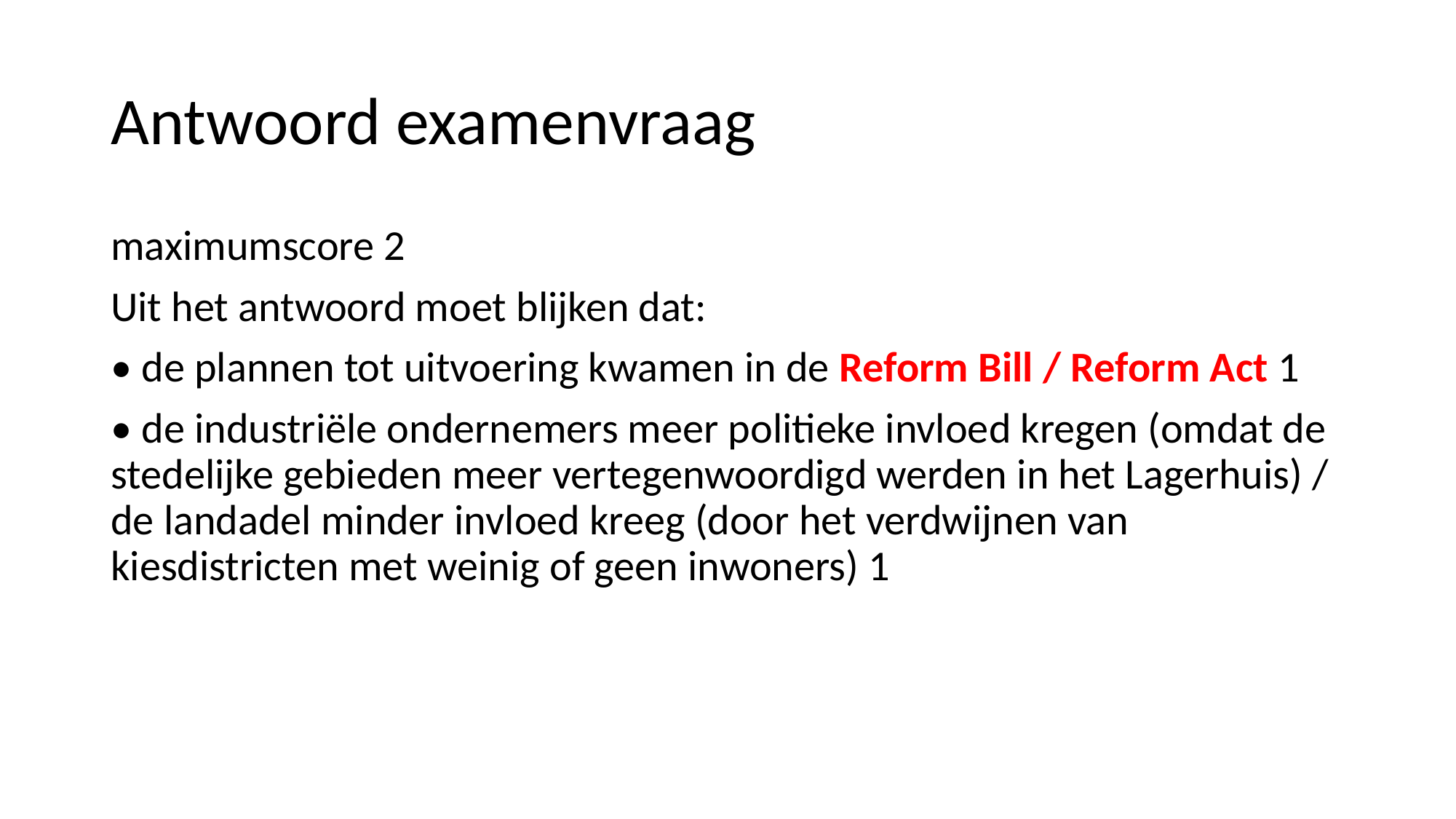

# Antwoord examenvraag
maximumscore 2
Uit het antwoord moet blijken dat:
• de plannen tot uitvoering kwamen in de Reform Bill / Reform Act 1
• de industriële ondernemers meer politieke invloed kregen (omdat de stedelijke gebieden meer vertegenwoordigd werden in het Lagerhuis) / de landadel minder invloed kreeg (door het verdwijnen van kiesdistricten met weinig of geen inwoners) 1